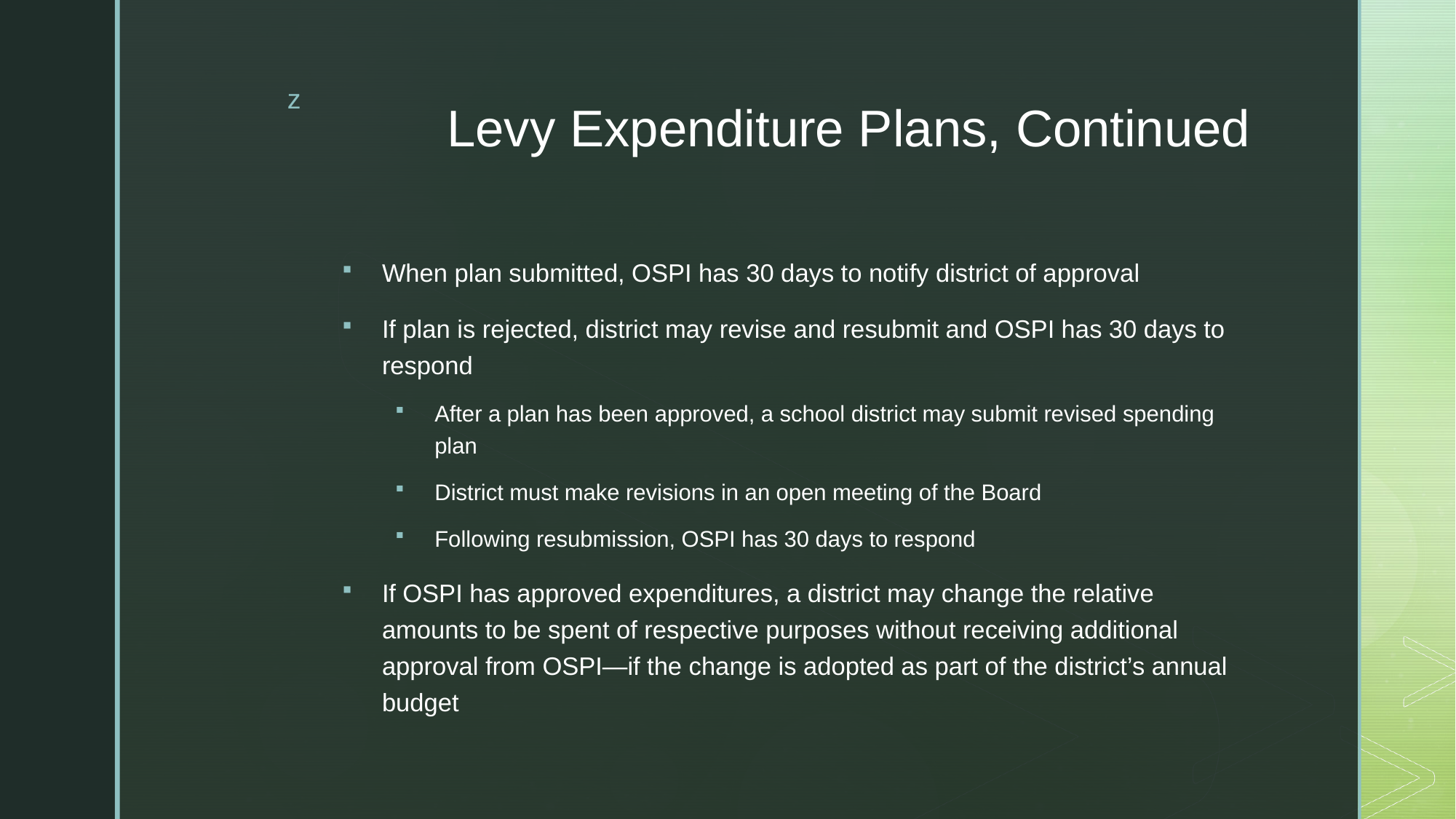

# Levy Expenditure Plans, Continued
When plan submitted, OSPI has 30 days to notify district of approval
If plan is rejected, district may revise and resubmit and OSPI has 30 days to respond
After a plan has been approved, a school district may submit revised spending plan
District must make revisions in an open meeting of the Board
Following resubmission, OSPI has 30 days to respond
If OSPI has approved expenditures, a district may change the relative amounts to be spent of respective purposes without receiving additional approval from OSPI—if the change is adopted as part of the district’s annual budget